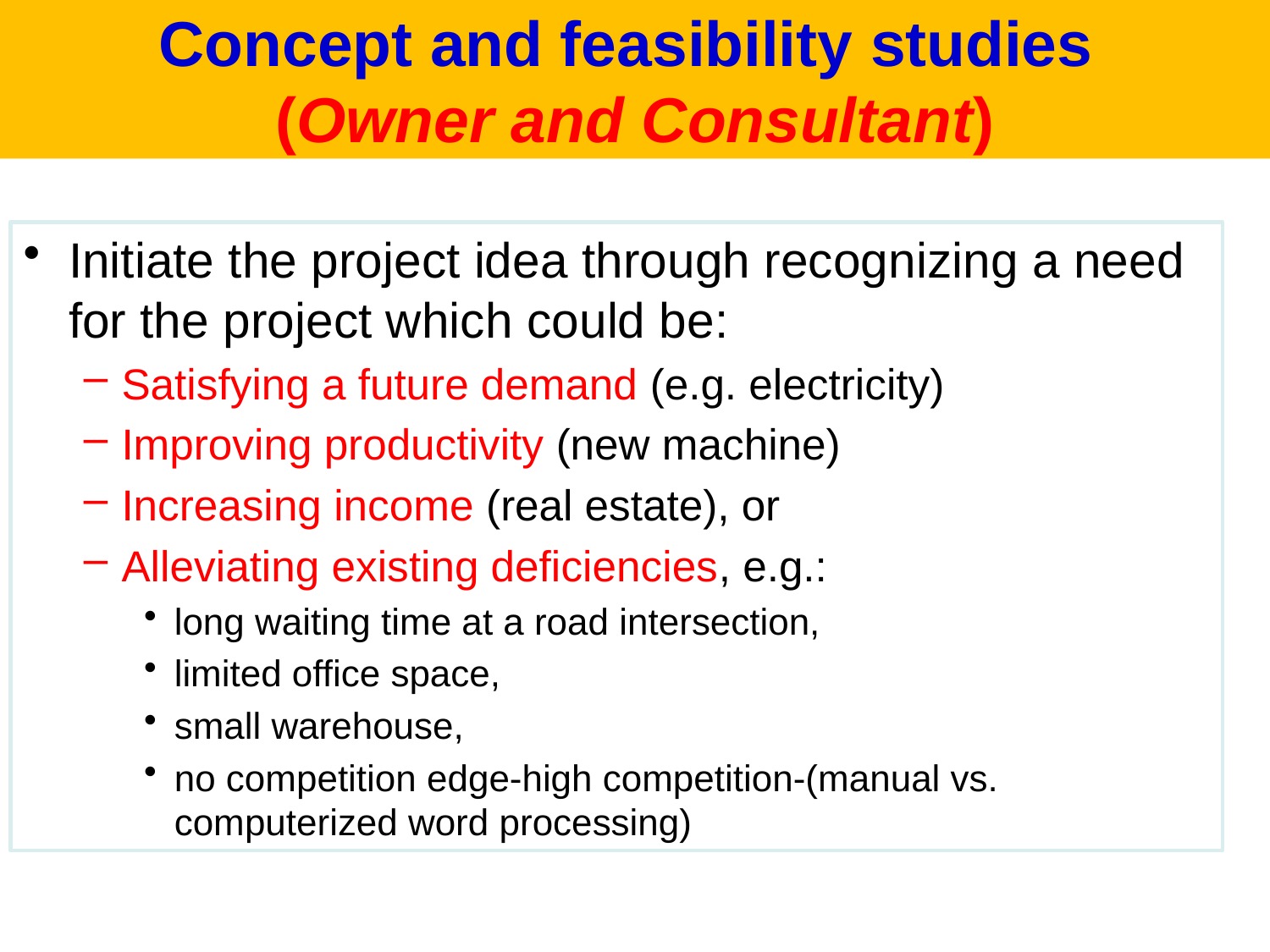

# Concept and feasibility studies (Owner and Consultant)
Initiate the project idea through recognizing a need for the project which could be:
Satisfying a future demand (e.g. electricity)
Improving productivity (new machine)
Increasing income (real estate), or
Alleviating existing deficiencies, e.g.:
long waiting time at a road intersection,
limited office space,
small warehouse,
no competition edge-high competition-(manual vs. computerized word processing)